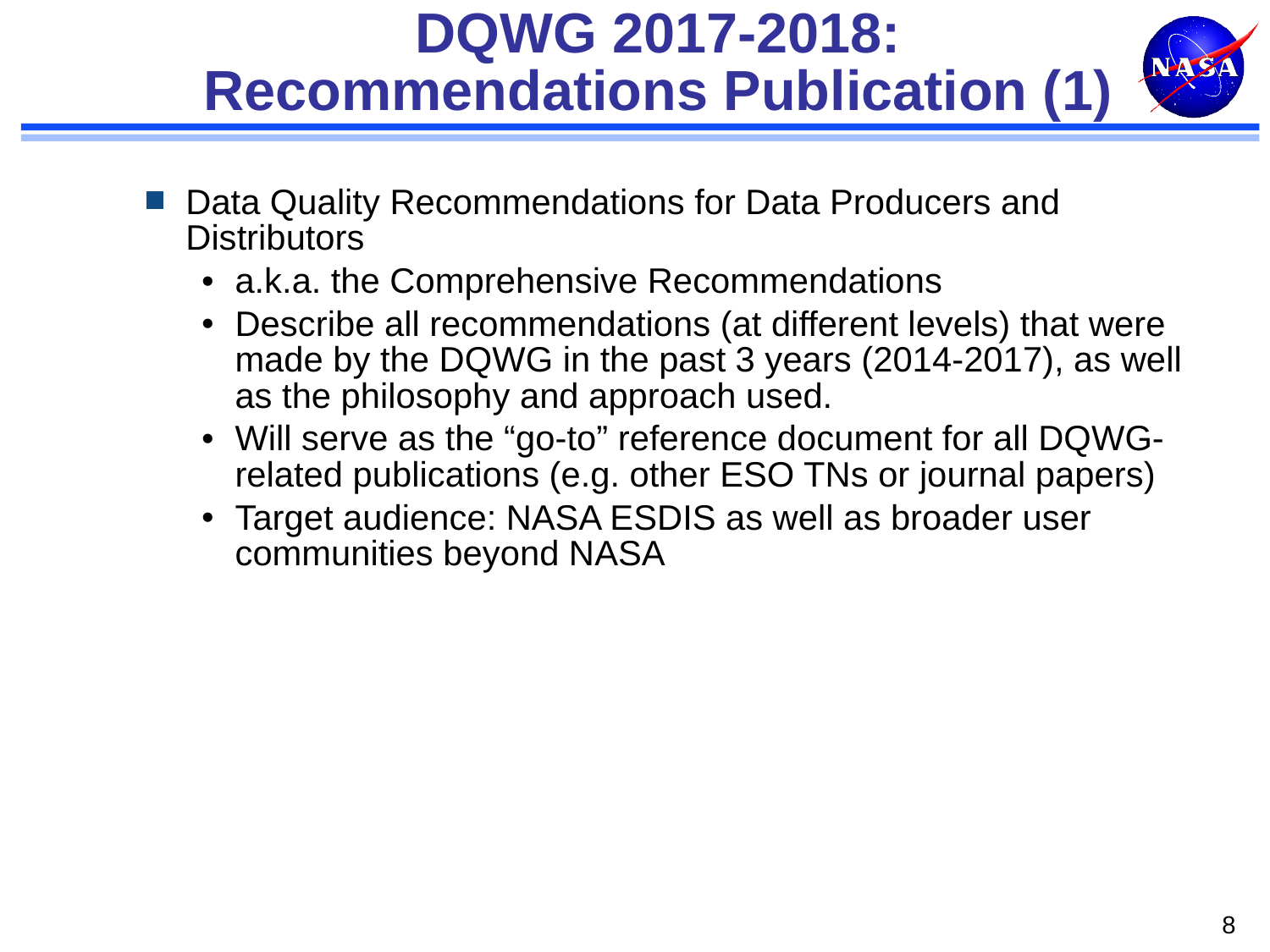

# DQWG 2017-2018: Recommendations Publication (1)
Data Quality Recommendations for Data Producers and Distributors
a.k.a. the Comprehensive Recommendations
Describe all recommendations (at different levels) that were made by the DQWG in the past 3 years (2014-2017), as well as the philosophy and approach used.
Will serve as the “go-to” reference document for all DQWG-related publications (e.g. other ESO TNs or journal papers)
Target audience: NASA ESDIS as well as broader user communities beyond NASA

8